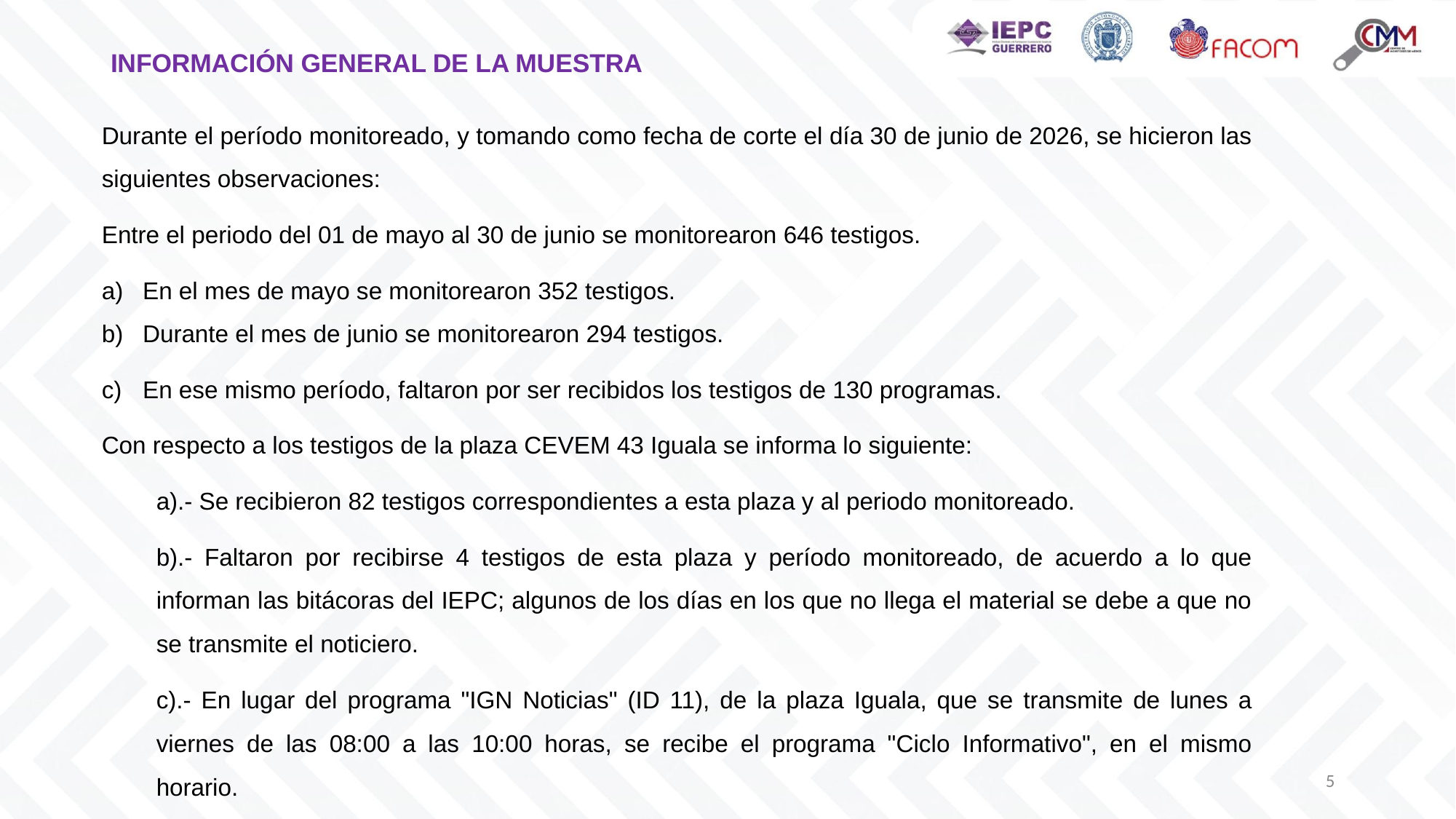

# INFORMACIÓN GENERAL DE LA MUESTRA
Durante el período monitoreado, y tomando como fecha de corte el día 30 de junio de 2026, se hicieron las siguientes observaciones:
Entre el periodo del 01 de mayo al 30 de junio se monitorearon 646 testigos.
En el mes de mayo se monitorearon 352 testigos.
Durante el mes de junio se monitorearon 294 testigos.
En ese mismo período, faltaron por ser recibidos los testigos de 130 programas.
Con respecto a los testigos de la plaza CEVEM 43 Iguala se informa lo siguiente:
a).- Se recibieron 82 testigos correspondientes a esta plaza y al periodo monitoreado.
b).- Faltaron por recibirse 4 testigos de esta plaza y período monitoreado, de acuerdo a lo que informan las bitácoras del IEPC; algunos de los días en los que no llega el material se debe a que no se transmite el noticiero.
c).- En lugar del programa "IGN Noticias" (ID 11), de la plaza Iguala, que se transmite de lunes a viernes de las 08:00 a las 10:00 horas, se recibe el programa "Ciclo Informativo", en el mismo horario.

5